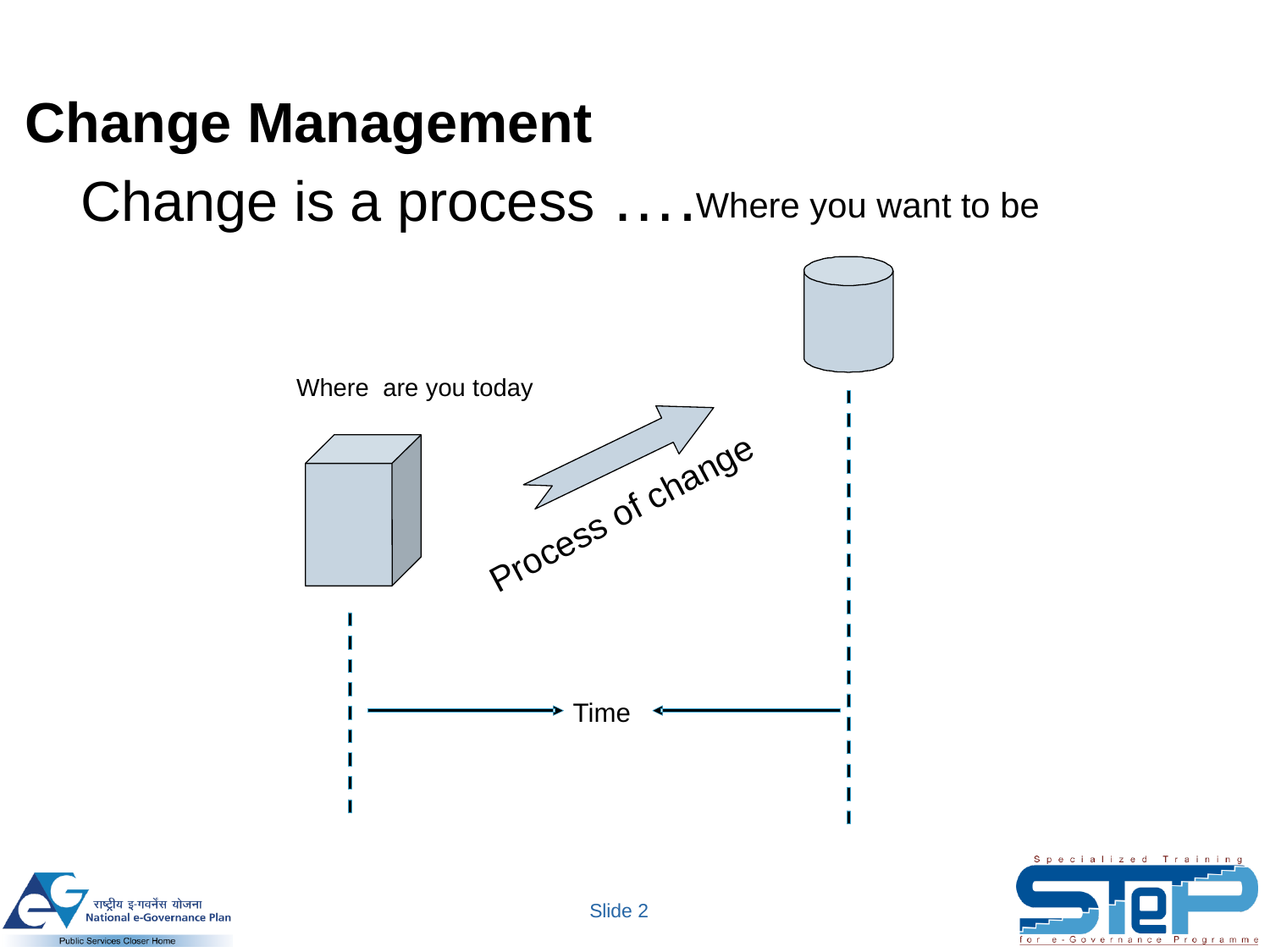

# Change Management Change is a process ….
Where you want to be

Where  are you today

Process of change

Time